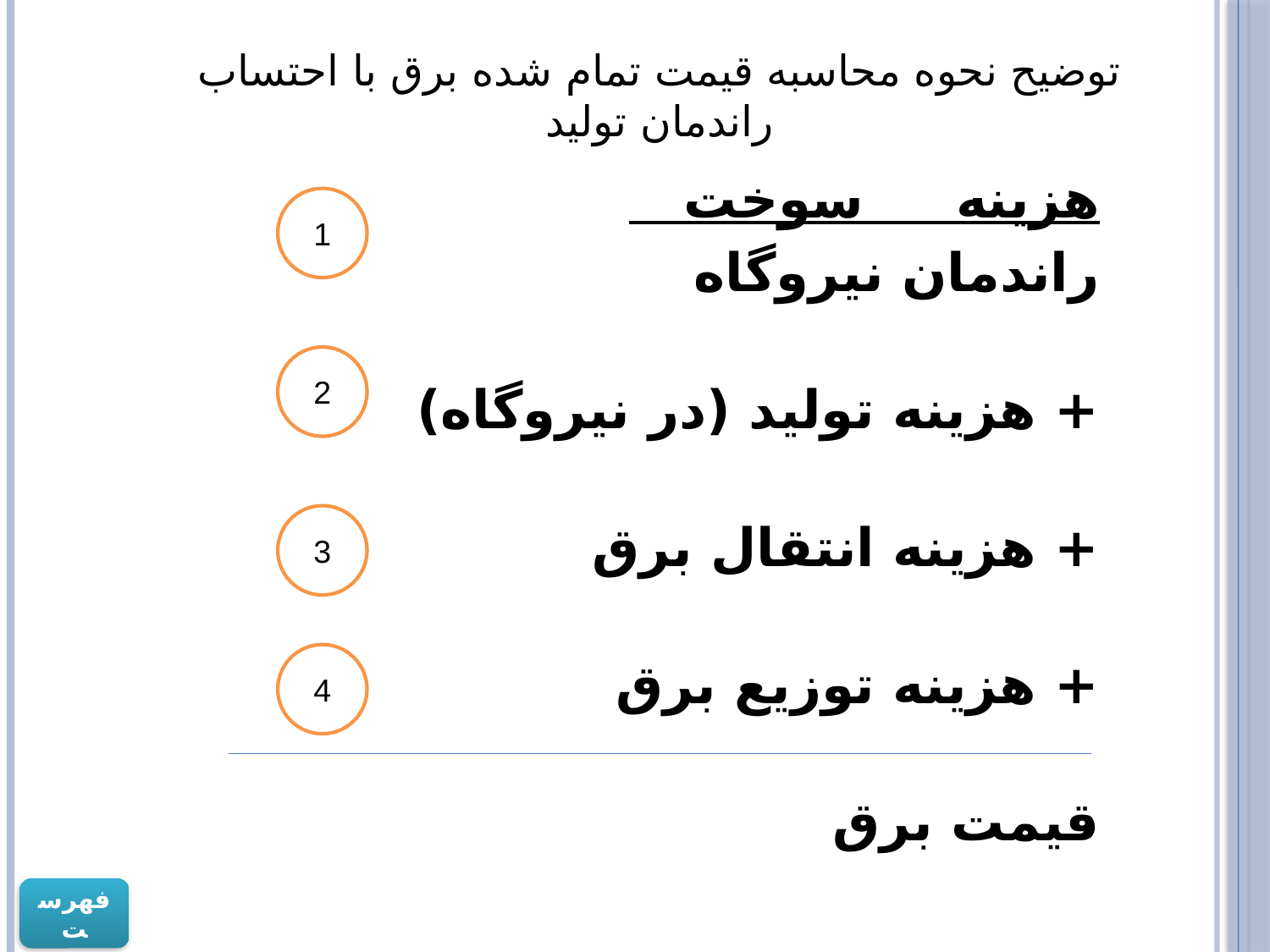

# توضیح نحوه محاسبه قیمت تمام شده برق با احتساب راندمان تولید
	 هزینه     سوخت
 	راندمان نیروگاه
 	+ هزینه تولید (در نیروگاه)
 	+ هزینه انتقال برق
 	+ هزینه توزیع برق
 	قیمت برق
1
2
3
4
فهرست